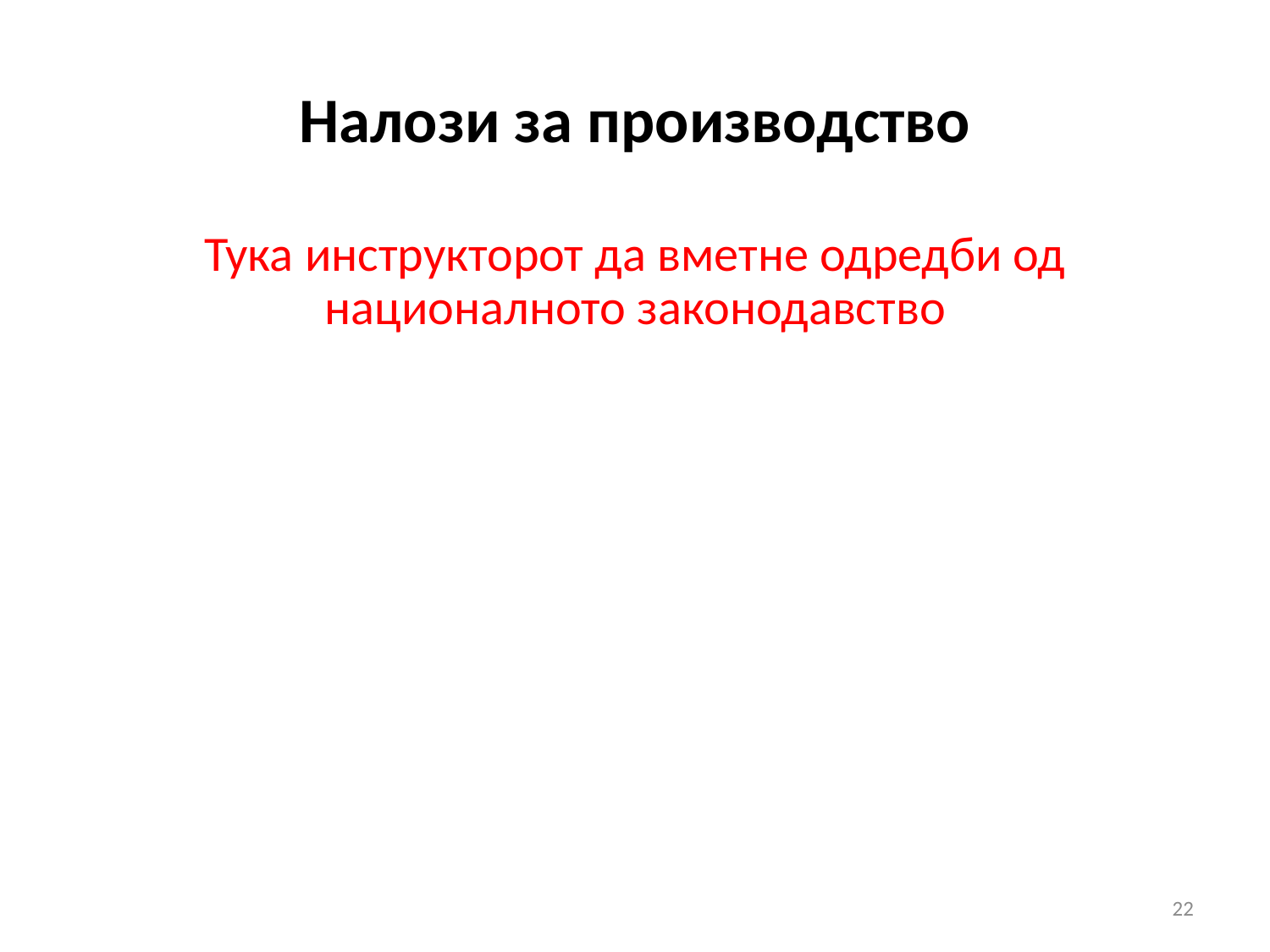

# Налози за производство
Тука инструкторот да вметне одредби од националното законодавство
22